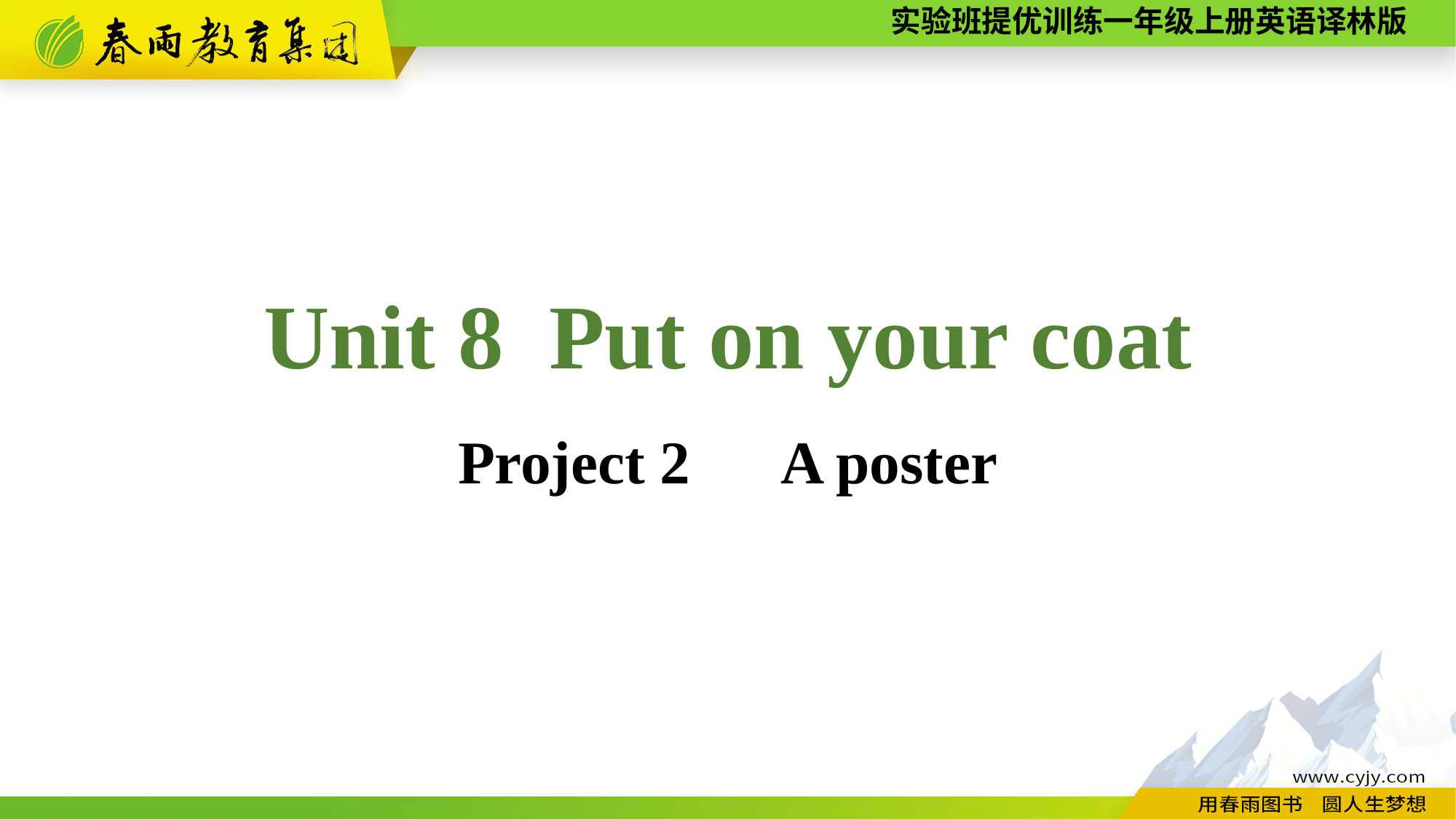

Unit 8  Put on your coat
Project 2　A poster